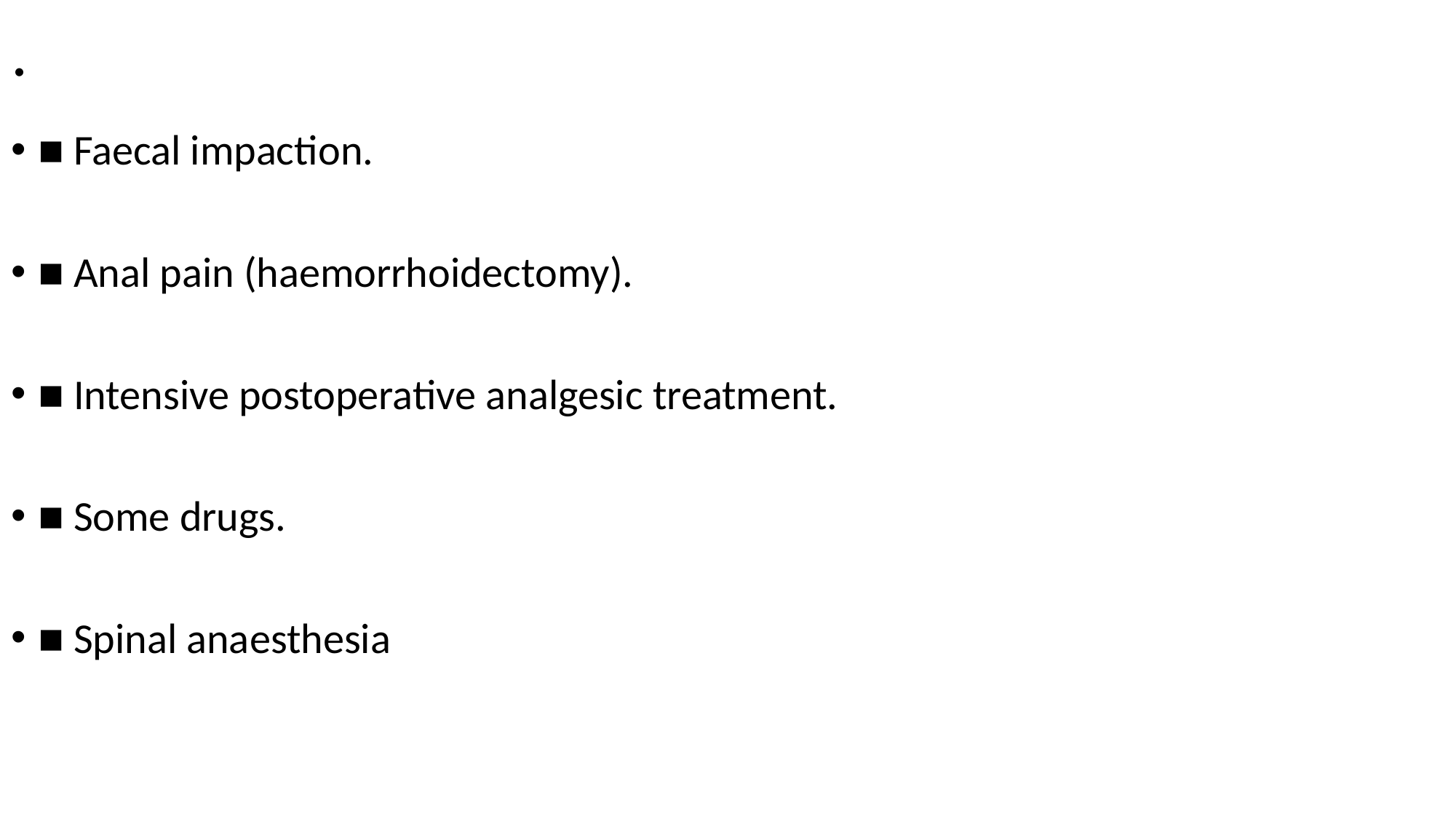

# .
■ Faecal impaction.

■ Anal pain (haemorrhoidectomy).

■ Intensive postoperative analgesic treatment.

■ Some drugs.

■ Spinal anaesthesia